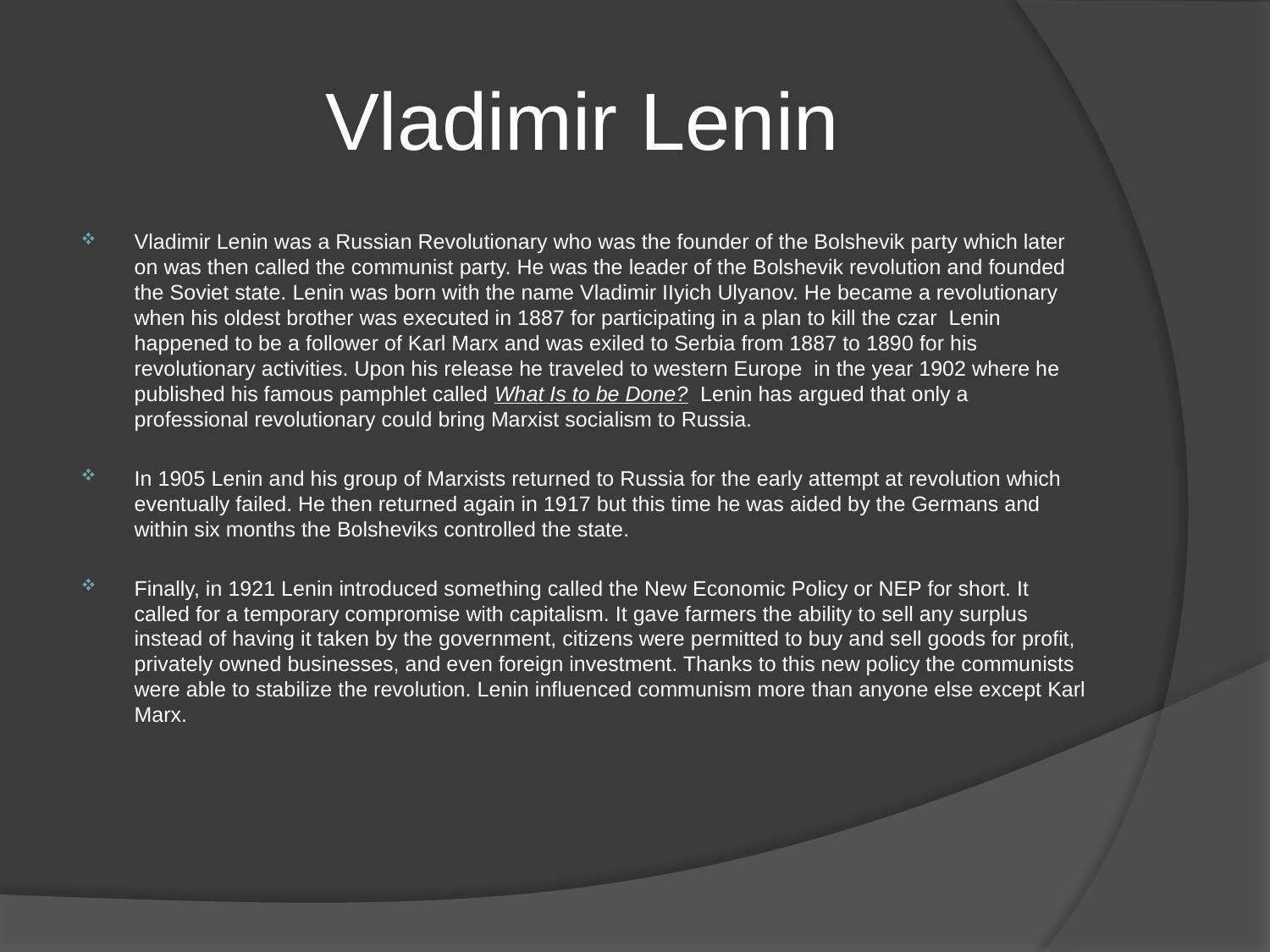

# Vladimir Lenin
Vladimir Lenin was a Russian Revolutionary who was the founder of the Bolshevik party which later on was then called the communist party. He was the leader of the Bolshevik revolution and founded the Soviet state. Lenin was born with the name Vladimir IIyich Ulyanov. He became a revolutionary when his oldest brother was executed in 1887 for participating in a plan to kill the czar  Lenin happened to be a follower of Karl Marx and was exiled to Serbia from 1887 to 1890 for his revolutionary activities. Upon his release he traveled to western Europe  in the year 1902 where he published his famous pamphlet called What Is to be Done?  Lenin has argued that only a professional revolutionary could bring Marxist socialism to Russia.

In 1905 Lenin and his group of Marxists returned to Russia for the early attempt at revolution which eventually failed. He then returned again in 1917 but this time he was aided by the Germans and within six months the Bolsheviks controlled the state.

Finally, in 1921 Lenin introduced something called the New Economic Policy or NEP for short. It called for a temporary compromise with capitalism. It gave farmers the ability to sell any surplus instead of having it taken by the government, citizens were permitted to buy and sell goods for profit, privately owned businesses, and even foreign investment. Thanks to this new policy the communists were able to stabilize the revolution. Lenin influenced communism more than anyone else except Karl Marx.